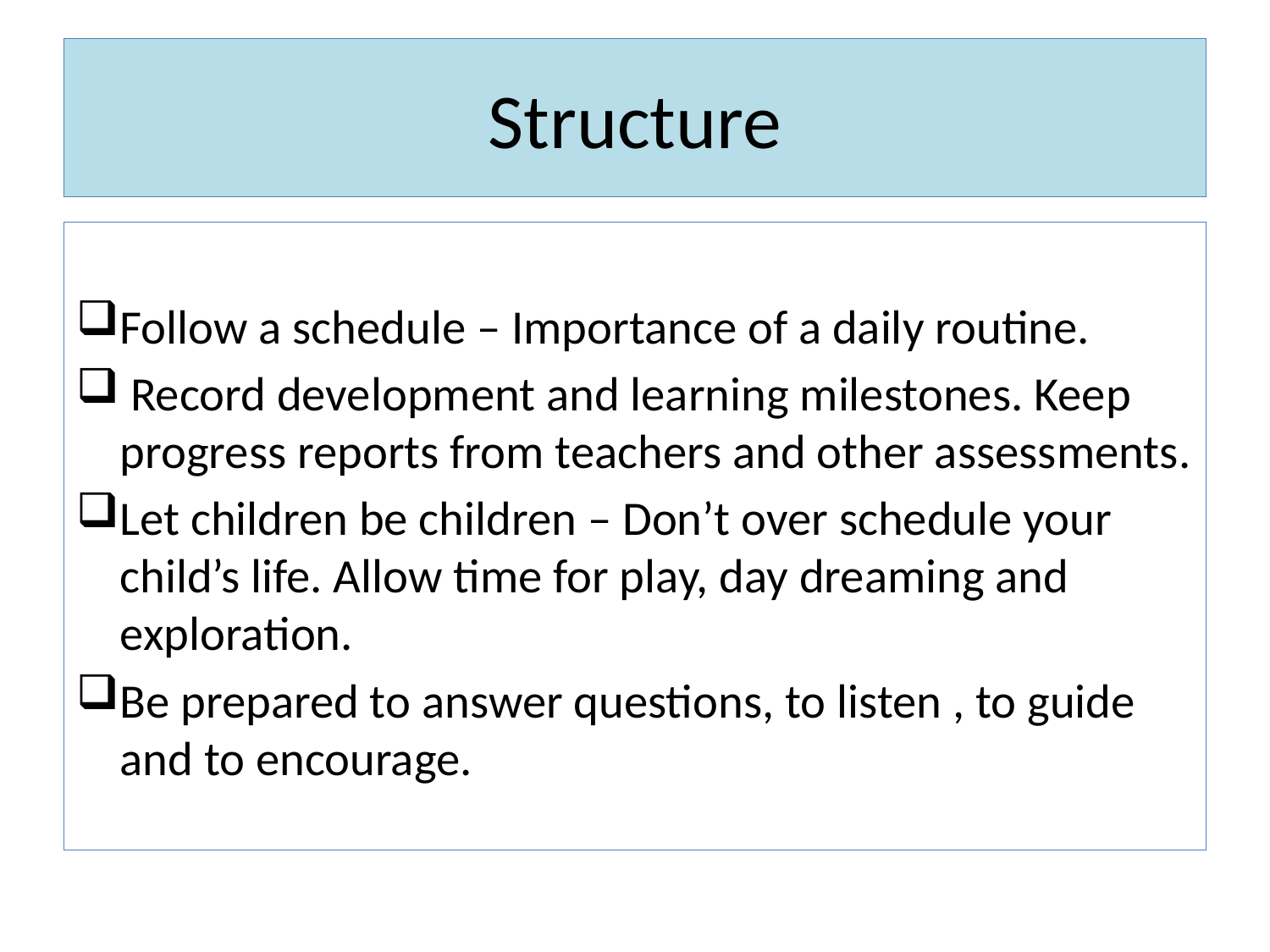

# Structure

Follow a schedule – Importance of a daily routine.
 Record development and learning milestones. Keep progress reports from teachers and other assessments.
Let children be children – Don’t over schedule your child’s life. Allow time for play, day dreaming and exploration.
Be prepared to answer questions, to listen , to guide and to encourage.